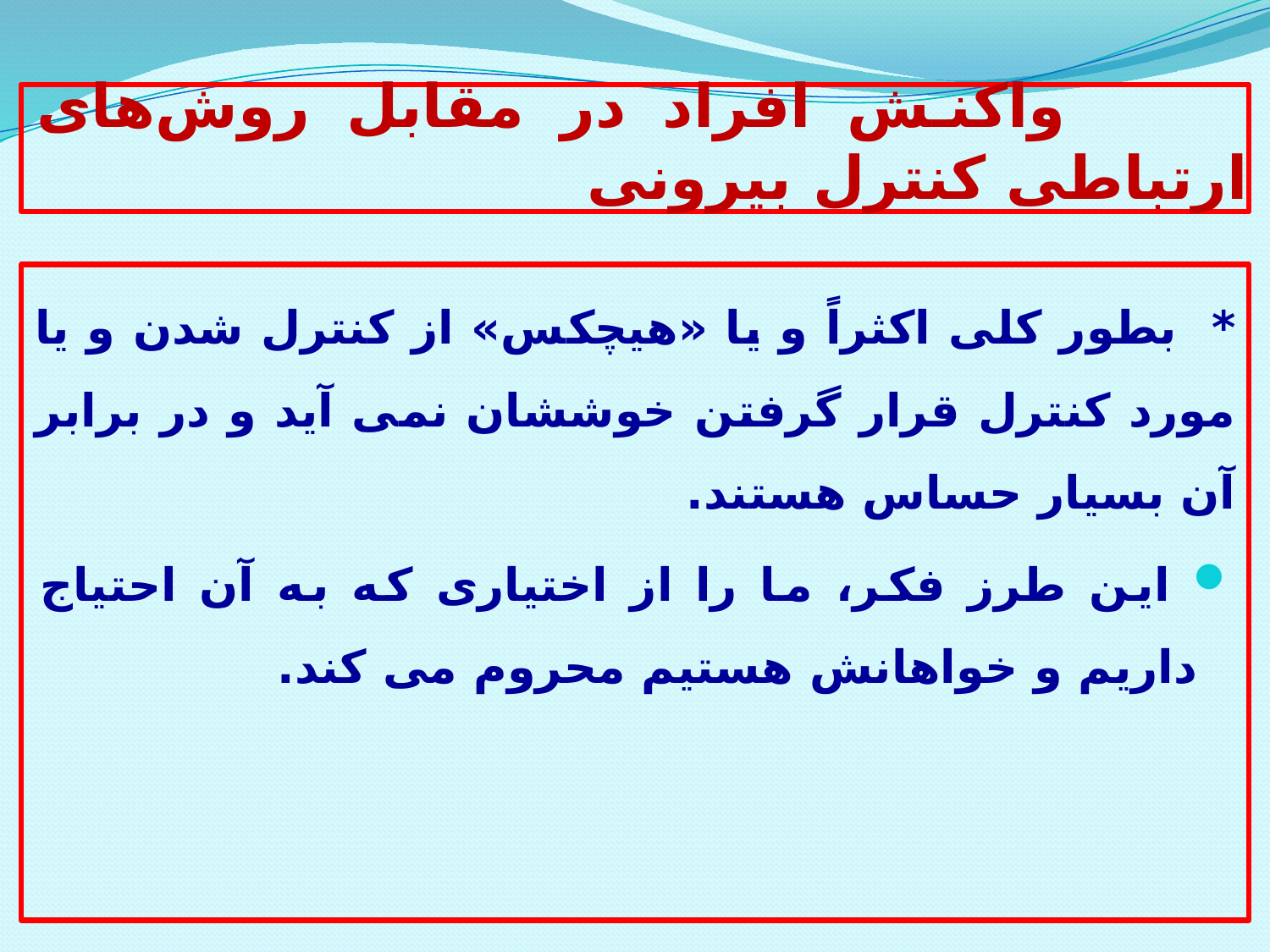

# واکنش افراد در مقابل روش‌های ارتباطی کنترل بیرونی
*  بطور کلی اکثراً و یا «هیچکس» از کنترل شدن و یا مورد کنترل قرار گرفتن خو‌ششان نمی آید و در برابر آن بسیار حساس هستند.
 این طرز فکر، ما را از اختیاری که به آن احتیاج داریم و خواهانش هستیم محروم می کند.